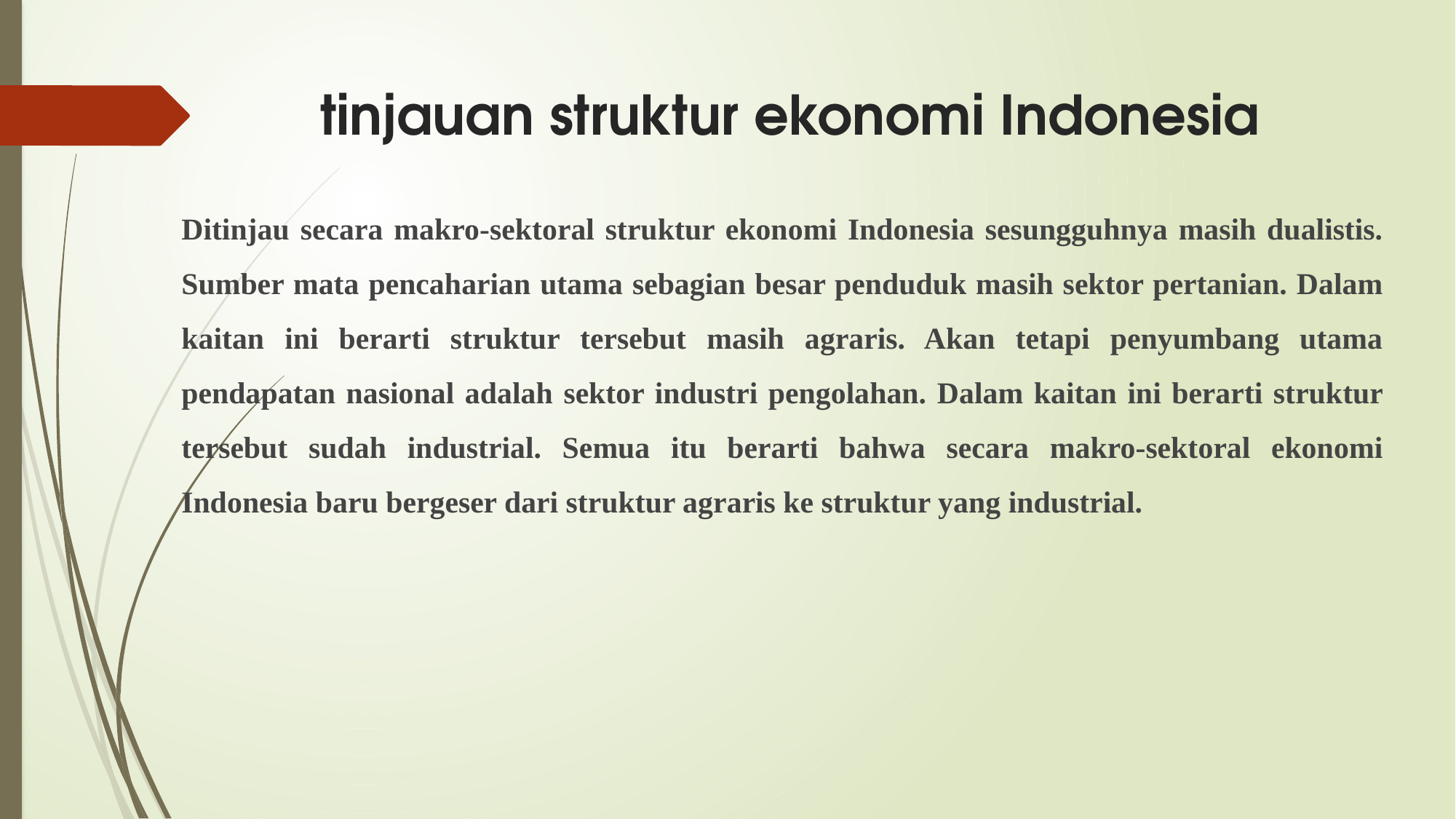

# tinjauan struktur ekonomi Indonesia
Ditinjau secara makro-sektoral struktur ekonomi Indonesia sesungguhnya masih dualistis. Sumber mata pencaharian utama sebagian besar penduduk masih sektor pertanian. Dalam kaitan ini berarti struktur tersebut masih agraris. Akan tetapi penyumbang utama pendapatan nasional adalah sektor industri pengolahan. Dalam kaitan ini berarti struktur tersebut sudah industrial. Semua itu berarti bahwa secara makro-sektoral ekonomi Indonesia baru bergeser dari struktur agraris ke struktur yang industrial.